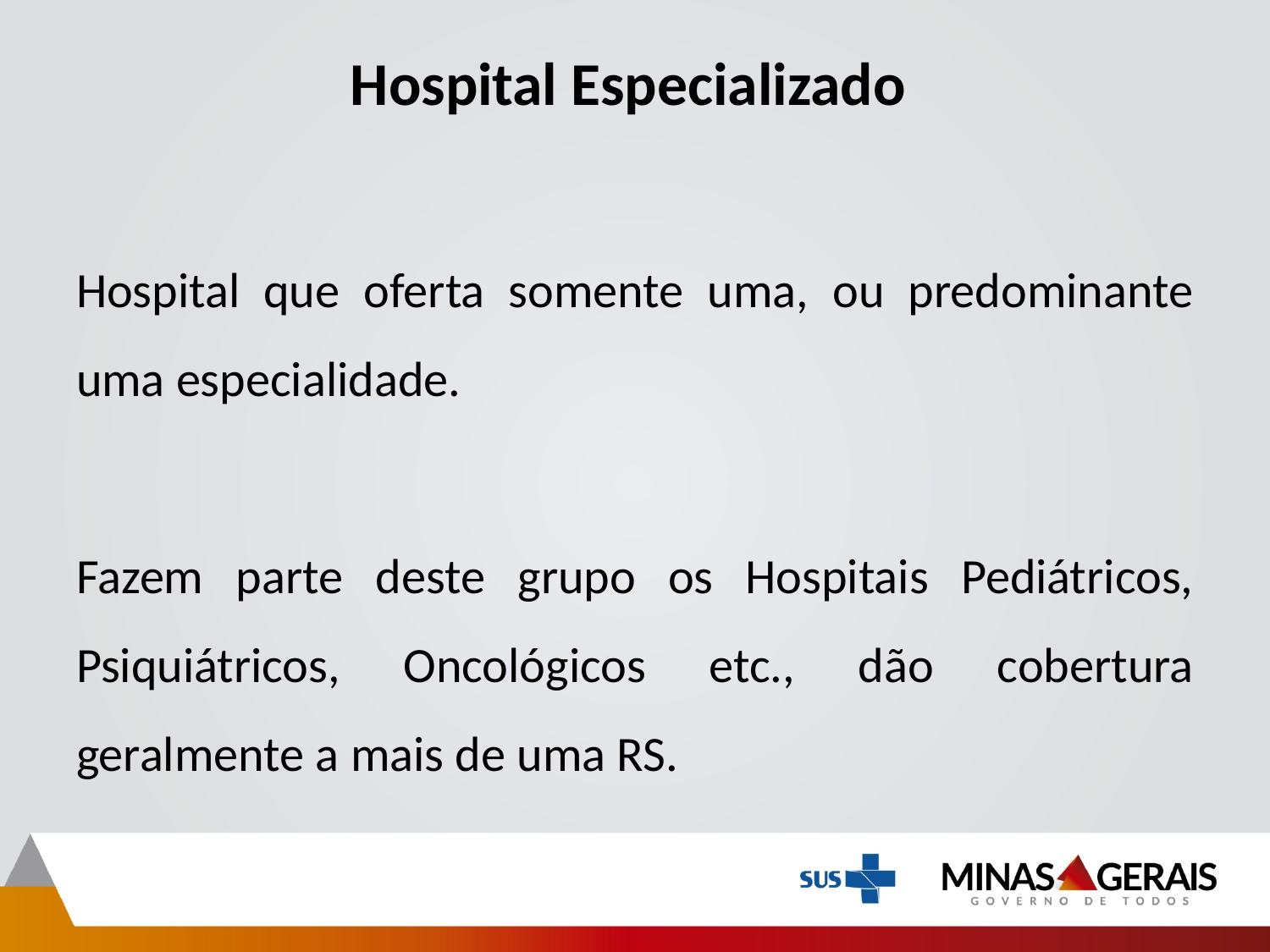

# Hospital Especializado
Hospital que oferta somente uma, ou predominante uma especialidade.

Fazem parte deste grupo os Hospitais Pediátricos, Psiquiátricos, Oncológicos etc., dão cobertura geralmente a mais de uma RS.